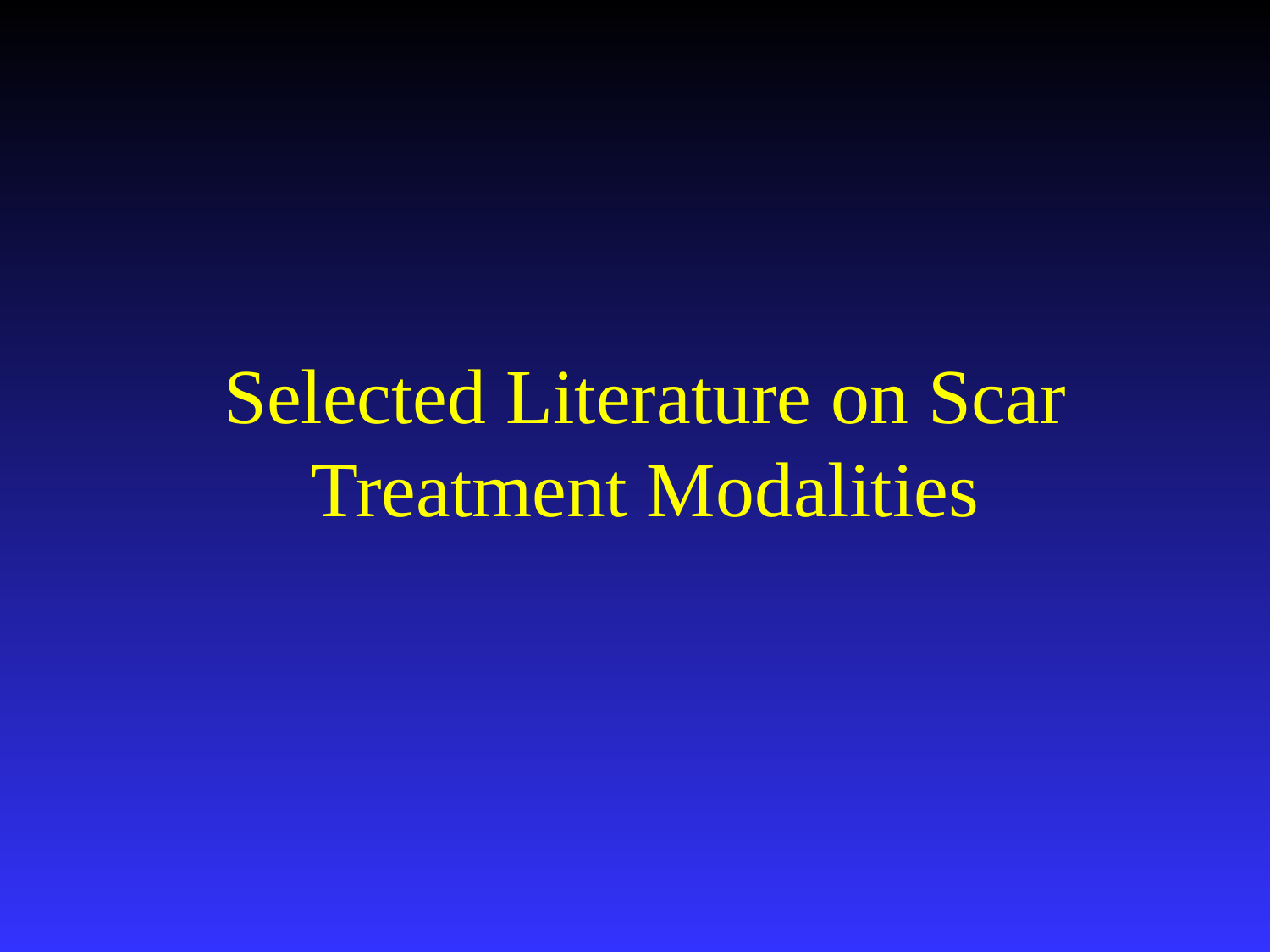

# Selected Literature on Scar Treatment Modalities